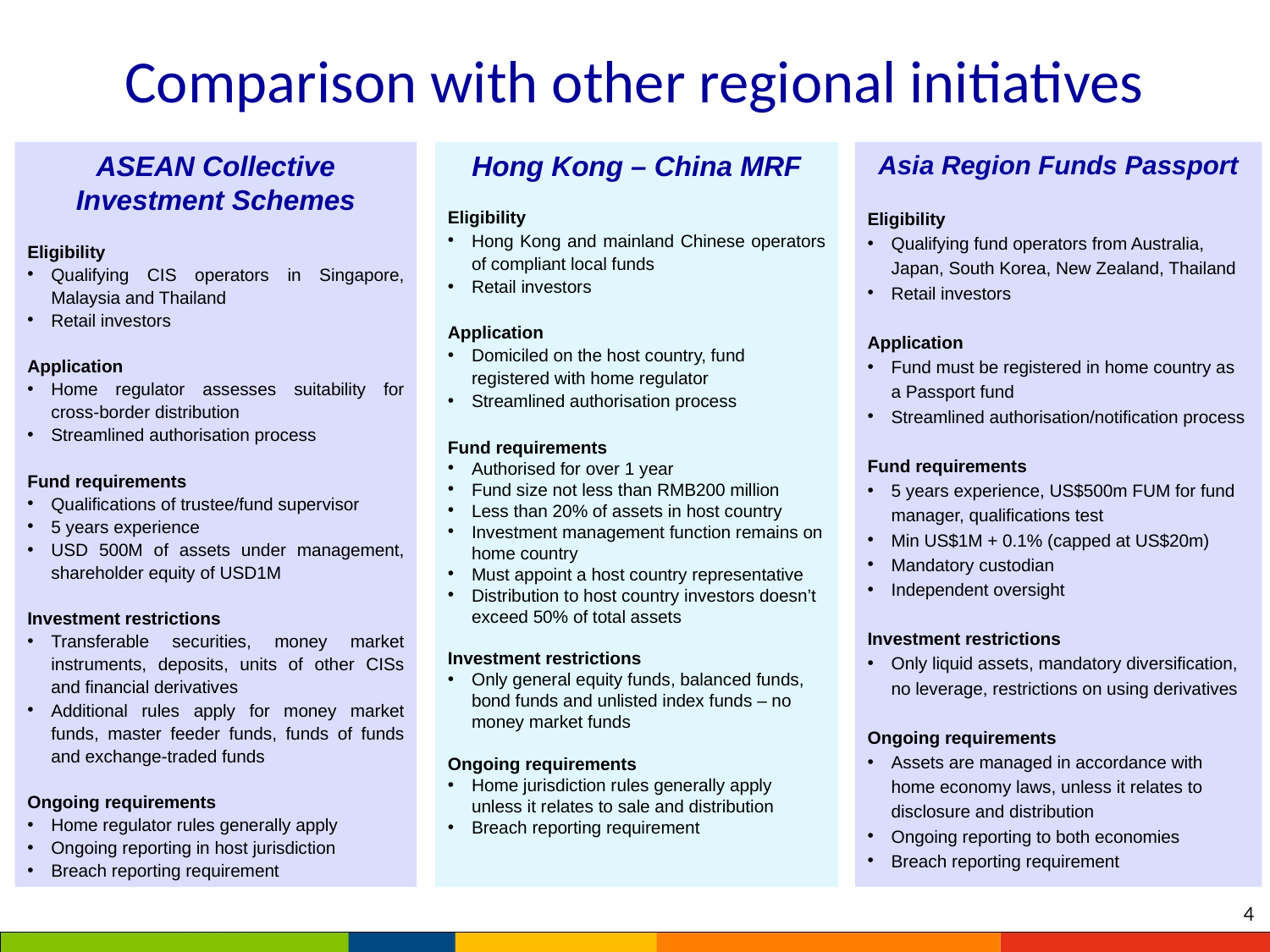

# Comparison with other regional initiatives

ASEAN Collective Investment Schemes

Eligibility
Qualifying CIS operators in Singapore, Malaysia and Thailand
Retail investors

Application
Home regulator assesses suitability for cross-border distribution
Streamlined authorisation process

Fund requirements
Qualifications of trustee/fund supervisor
5 years experience
USD 500M of assets under management, shareholder equity of USD1M

Investment restrictions
Transferable securities, money market instruments, deposits, units of other CISs and financial derivatives
Additional rules apply for money market funds, master feeder funds, funds of funds and exchange‑traded funds

Ongoing requirements
Home regulator rules generally apply
Ongoing reporting in host jurisdiction
Breach reporting requirement

Asia Region Funds Passport

Eligibility
Qualifying fund operators from Australia, Japan, South Korea, New Zealand, Thailand
Retail investors

Application
Fund must be registered in home country as a Passport fund
Streamlined authorisation/notification process

Fund requirements
5 years experience, US$500m FUM for fund manager, qualifications test
Min US$1M + 0.1% (capped at US$20m)
Mandatory custodian
Independent oversight

Investment restrictions
Only liquid assets, mandatory diversification, no leverage, restrictions on using derivatives

Ongoing requirements
Assets are managed in accordance with home economy laws, unless it relates to disclosure and distribution
Ongoing reporting to both economies
Breach reporting requirement
Hong Kong – China MRF

Eligibility
Hong Kong and mainland Chinese operators of compliant local funds
Retail investors

Application
Domiciled on the host country, fund registered with home regulator
Streamlined authorisation process

Fund requirements
Authorised for over 1 year
Fund size not less than RMB200 million
Less than 20% of assets in host country
Investment management function remains on home country
Must appoint a host country representative
Distribution to host country investors doesn’t exceed 50% of total assets

Investment restrictions
Only general equity funds, balanced funds, bond funds and unlisted index funds – no money market funds

Ongoing requirements
Home jurisdiction rules generally apply unless it relates to sale and distribution
Breach reporting requirement

4